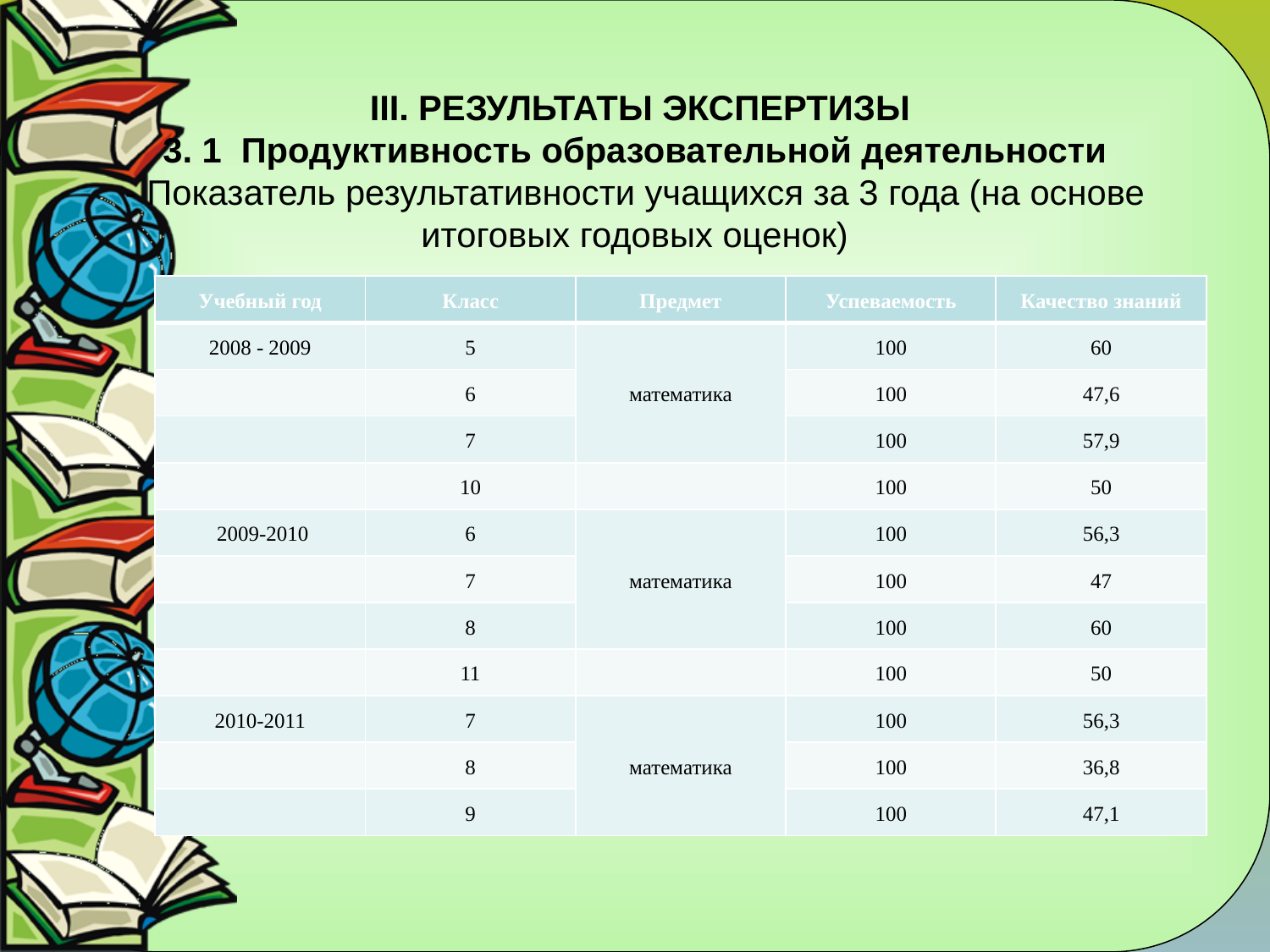

# III. РЕЗУЛЬТАТЫ ЭКСПЕРТИЗЫ 3. 1  Продуктивность образовательной деятельности - Показатель результативности учащихся за 3 года (на основе итоговых годовых оценок)
| Учебный год | Класс | Предмет | Успеваемость | Качество знаний |
| --- | --- | --- | --- | --- |
| 2008 - 2009 | 5 | математика | 100 | 60 |
|  | 6 |  | 100 | 47,6 |
|  | 7 |  | 100 | 57,9 |
|  | 10 |  | 100 | 50 |
| 2009-2010 | 6 | математика | 100 | 56,3 |
|  | 7 |  | 100 | 47 |
|  | 8 |  | 100 | 60 |
|  | 11 |  | 100 | 50 |
| 2010-2011 | 7 | математика | 100 | 56,3 |
|  | 8 |  | 100 | 36,8 |
|  | 9 |  | 100 | 47,1 |